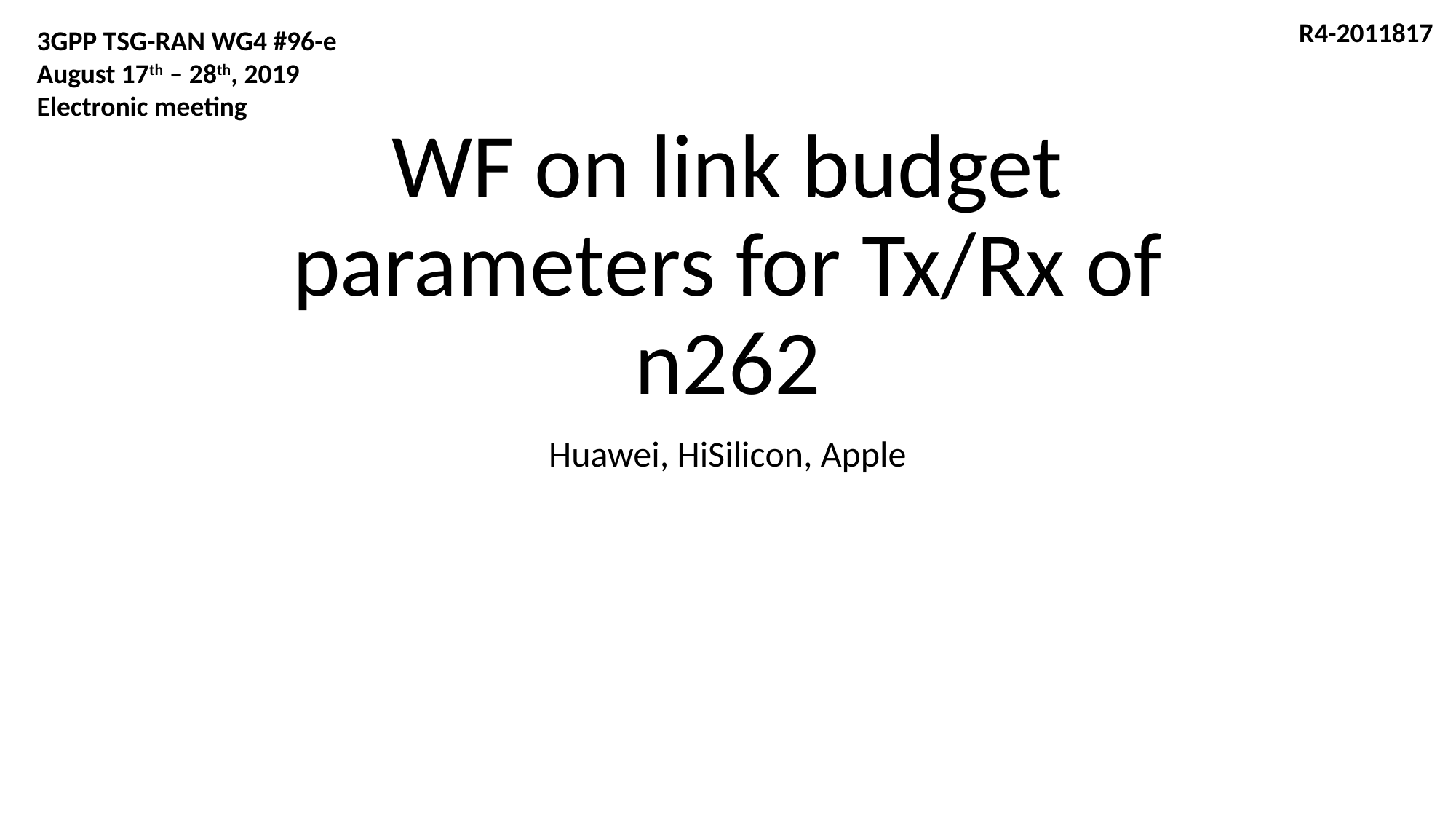

R4-2011817
3GPP TSG-RAN WG4 #96-e
August 17th – 28th, 2019
Electronic meeting
# WF on link budget parameters for Tx/Rx of n262
Huawei, HiSilicon, Apple